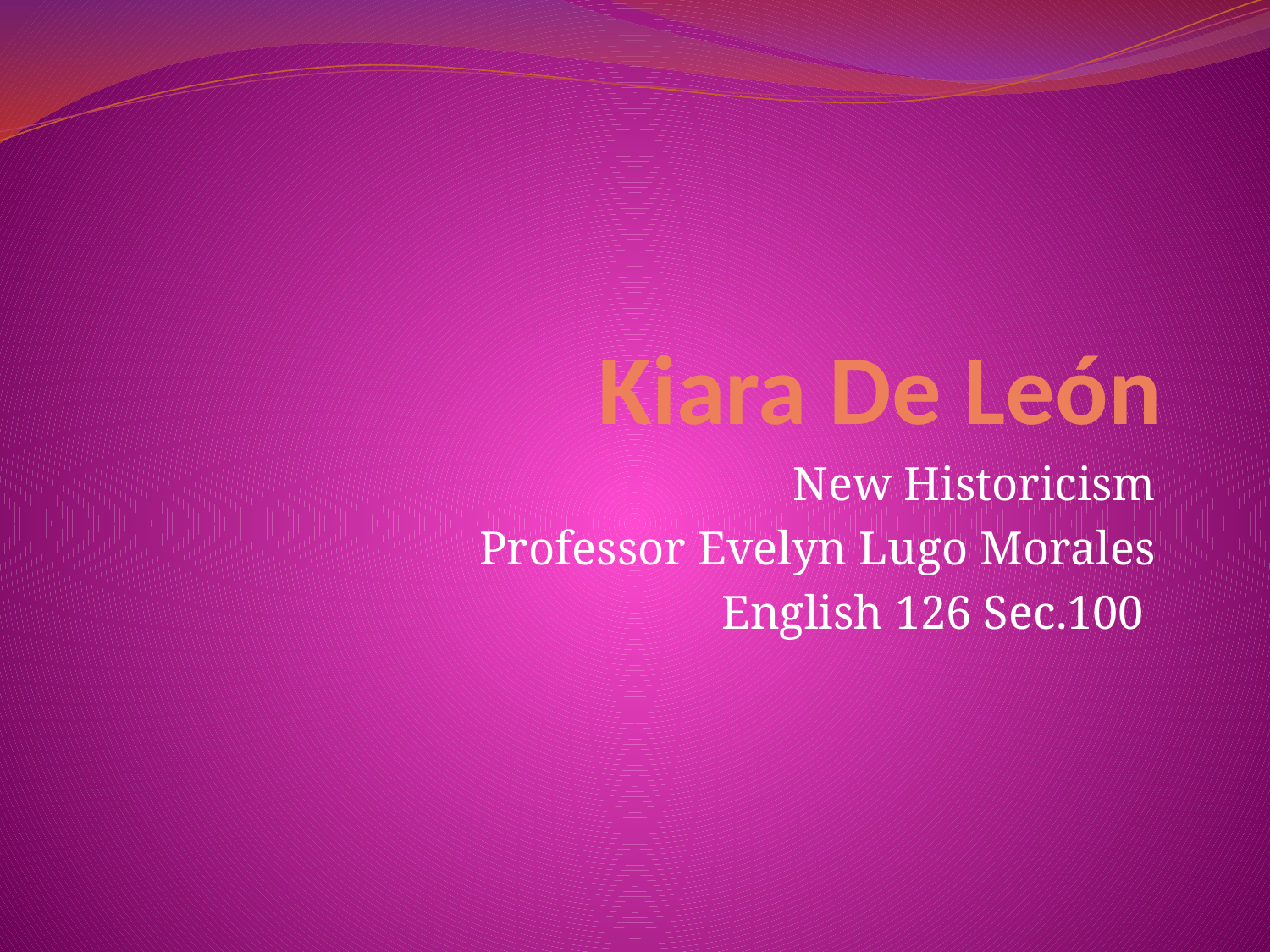

# Kiara De León
New Historicism
Professor Evelyn Lugo Morales
English 126 Sec.100